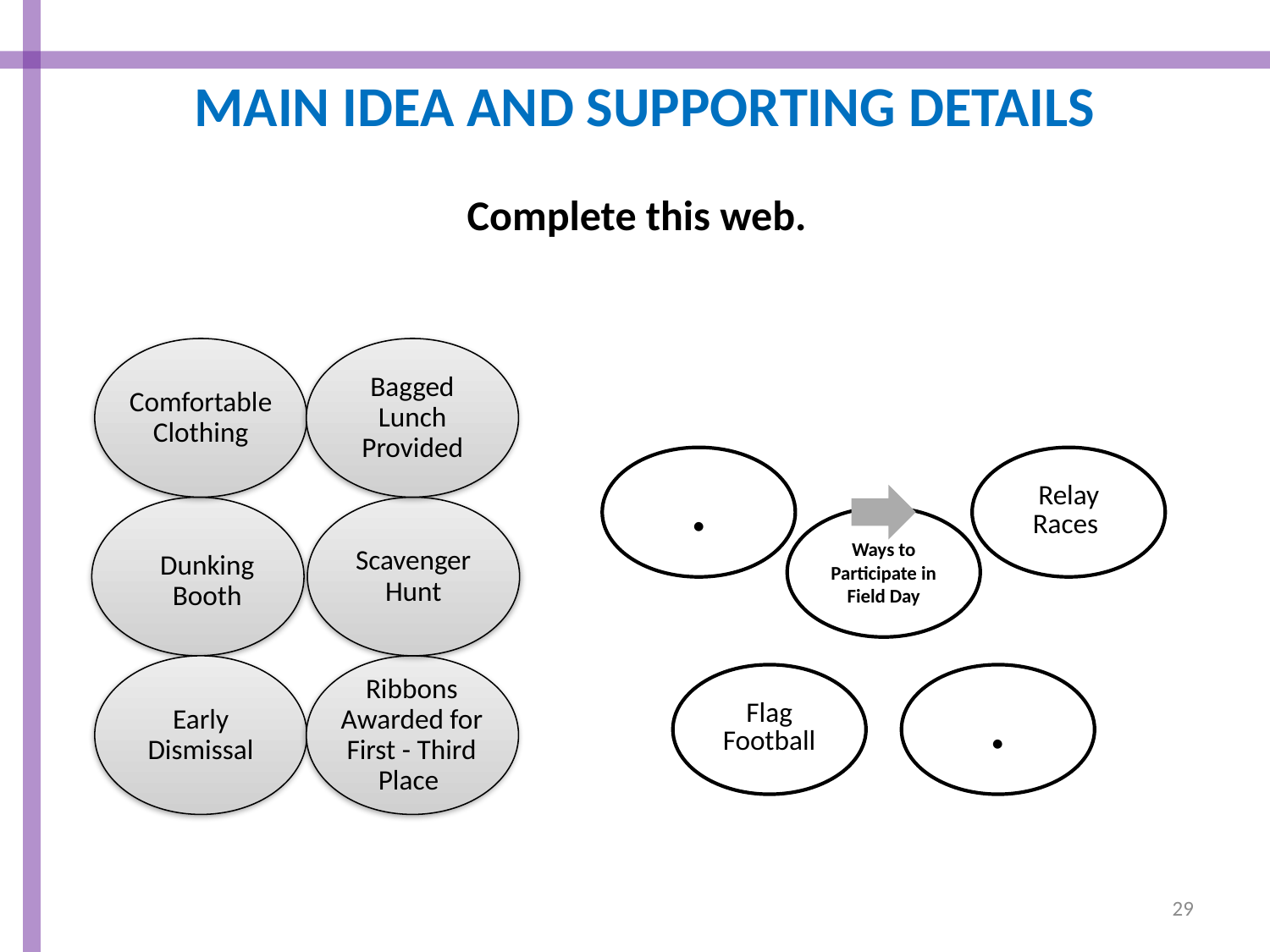

MAIN IDEA AND SUPPORTING DETAILS

			Complete this web.

Ways to Participate in Field Day
Relay Races
.
Flag Football
.

Comfortable Clothing

Bagged Lunch Provided

Dunking Booth

Scavenger Hunt

Early Dismissal

Ribbons Awarded for First - Third Place
29